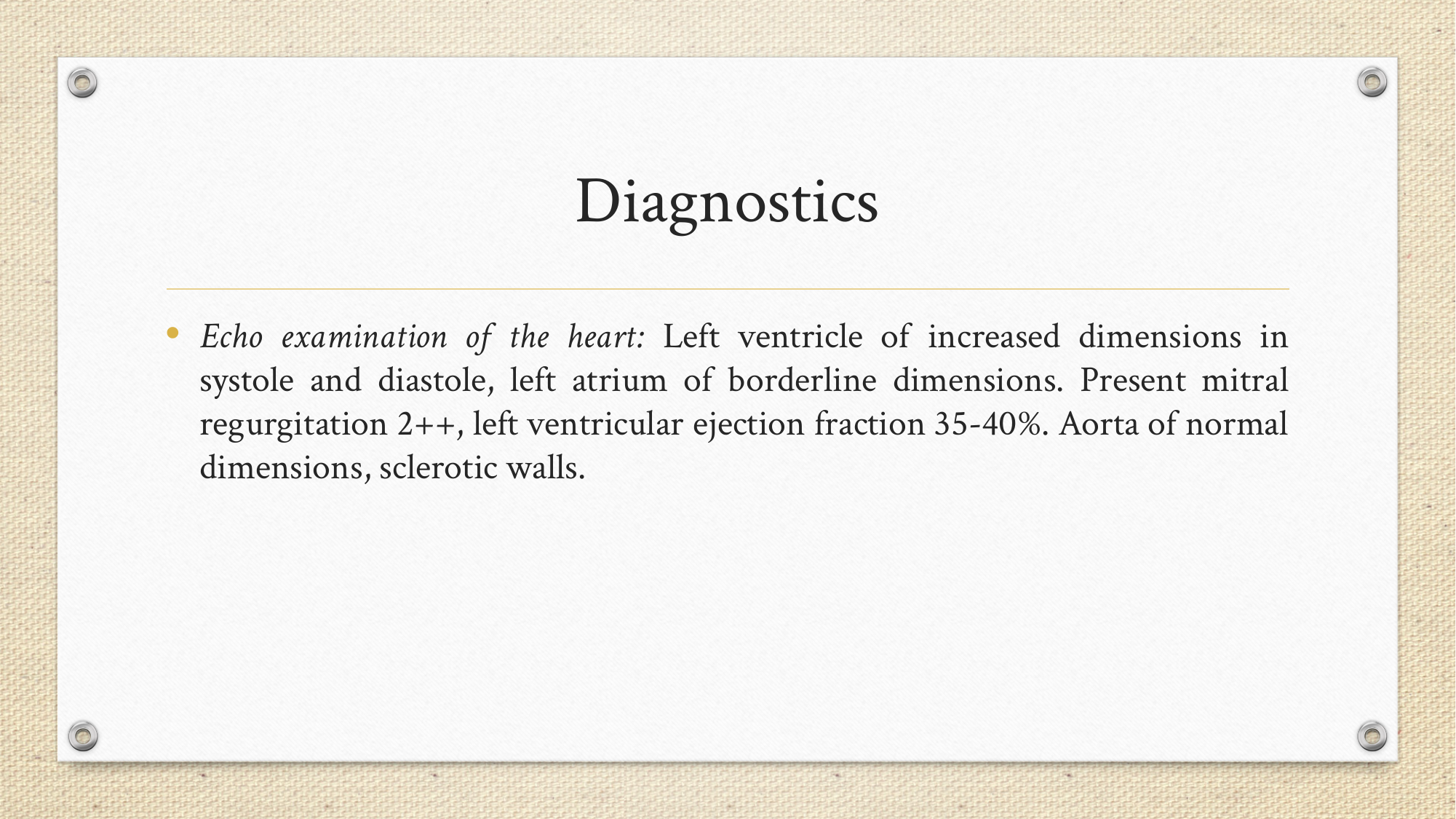

# Diagnostics
Echo examination of the heart: Left ventricle of increased dimensions in systole and diastole, left atrium of borderline dimensions. Present mitral regurgitation 2++, left ventricular ejection fraction 35-40%. Aorta of normal dimensions, sclerotic walls.